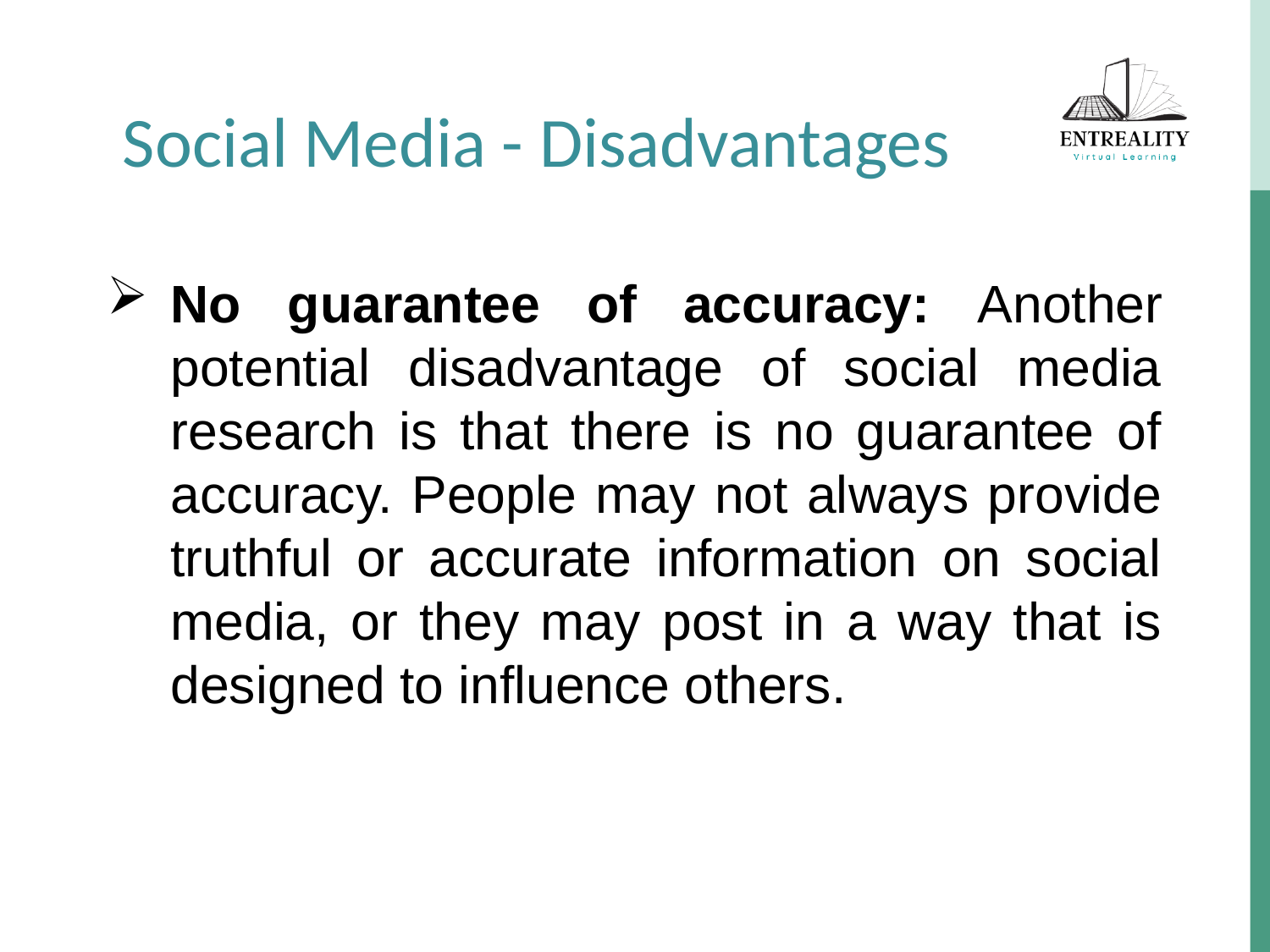

Social Media - Disadvantages
No guarantee of accuracy: Another potential disadvantage of social media research is that there is no guarantee of accuracy. People may not always provide truthful or accurate information on social media, or they may post in a way that is designed to influence others.